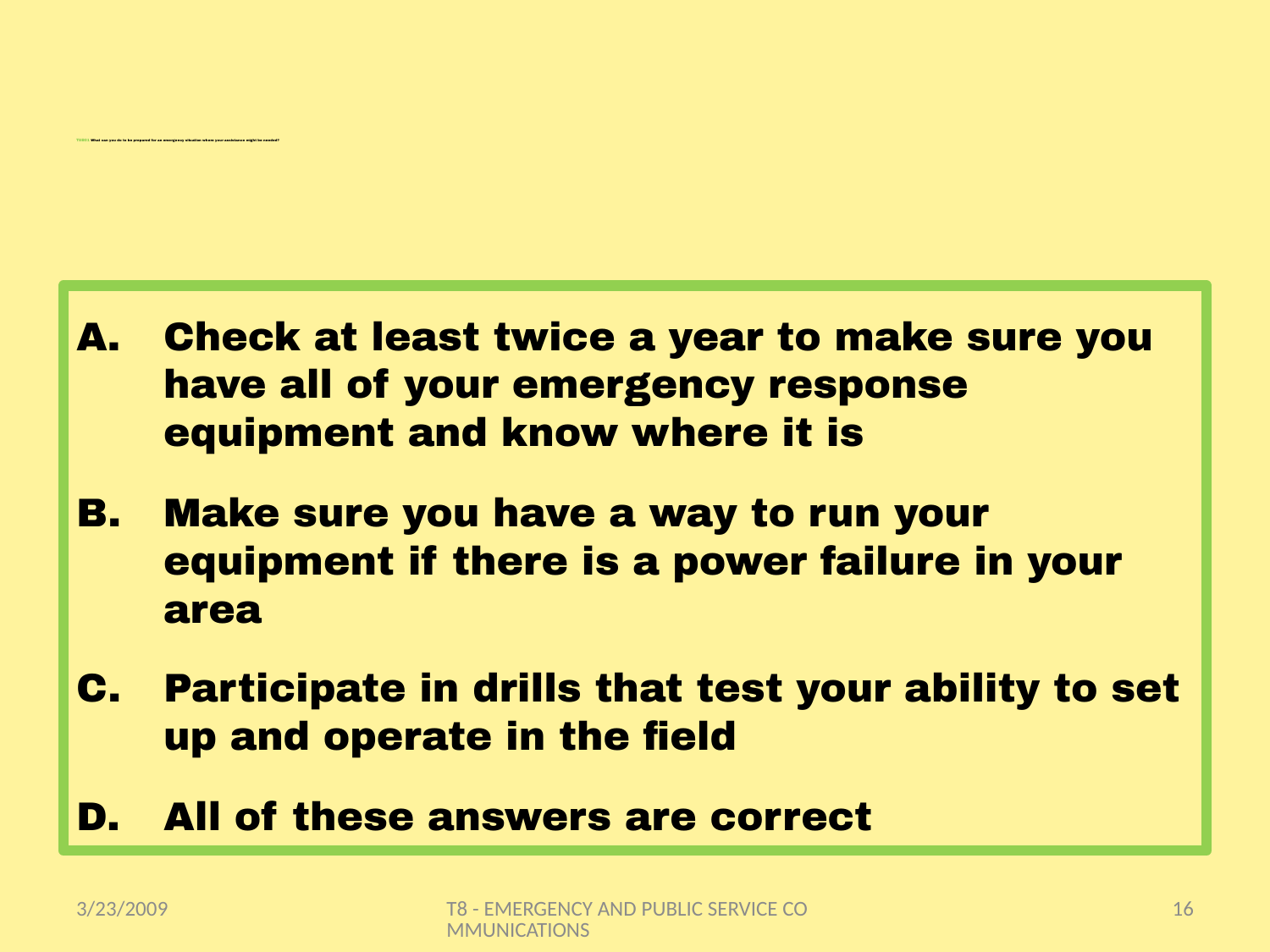

# T8B01 What can you do to be prepared for an emergency situation where your assistance might be needed?

Check at least twice a year to make sure you have all of your emergency response equipment and know where it is

Make sure you have a way to run your equipment if there is a power failure in your area

Participate in drills that test your ability to set up and operate in the field

All of these answers are correct
3/23/2009
T8 - EMERGENCY AND PUBLIC SERVICE COMMUNICATIONS
16